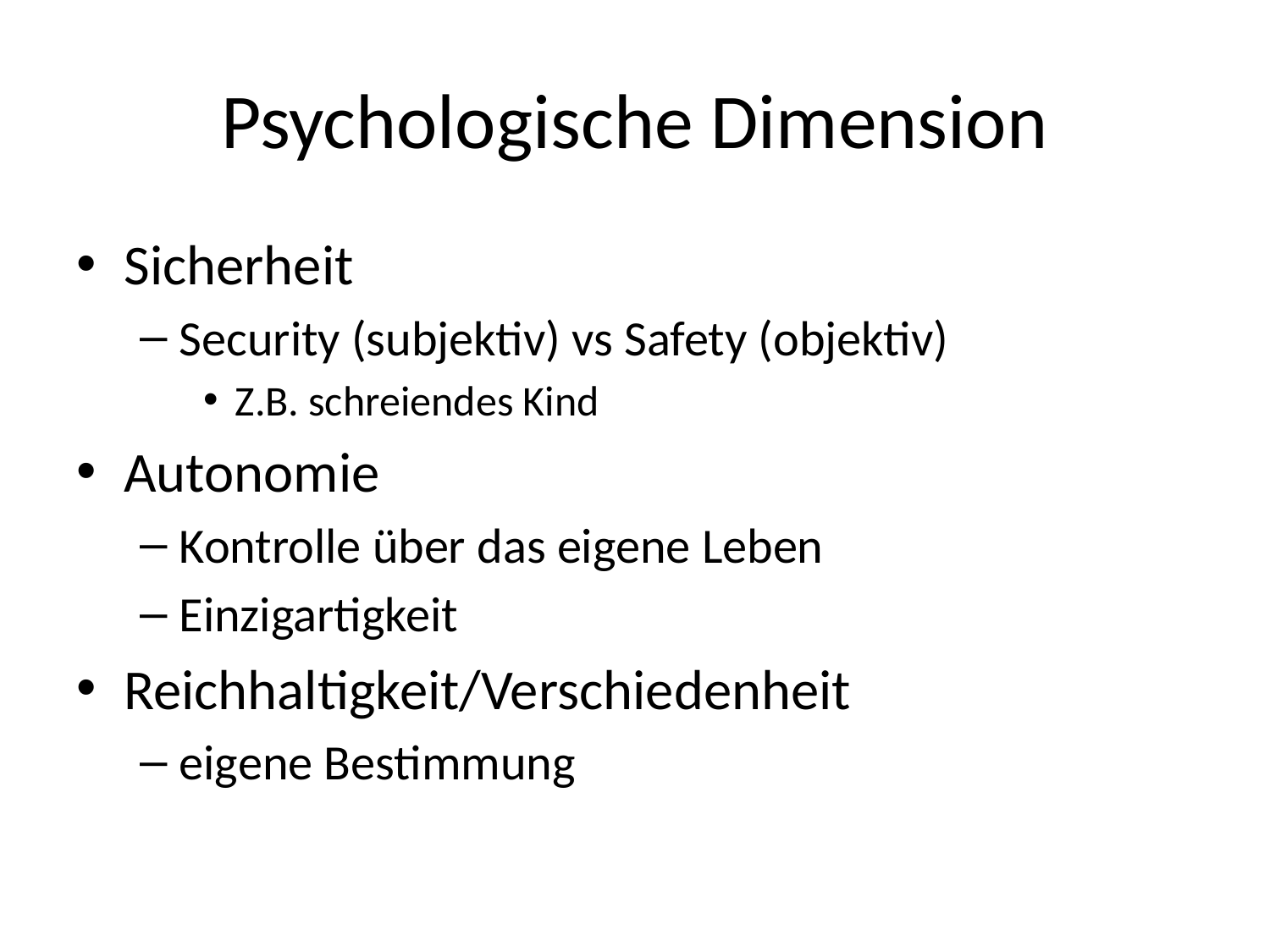

# Psychologische Dimension
Sicherheit
Security (subjektiv) vs Safety (objektiv)
Z.B. schreiendes Kind
Autonomie
Kontrolle über das eigene Leben
Einzigartigkeit
Reichhaltigkeit/Verschiedenheit
eigene Bestimmung